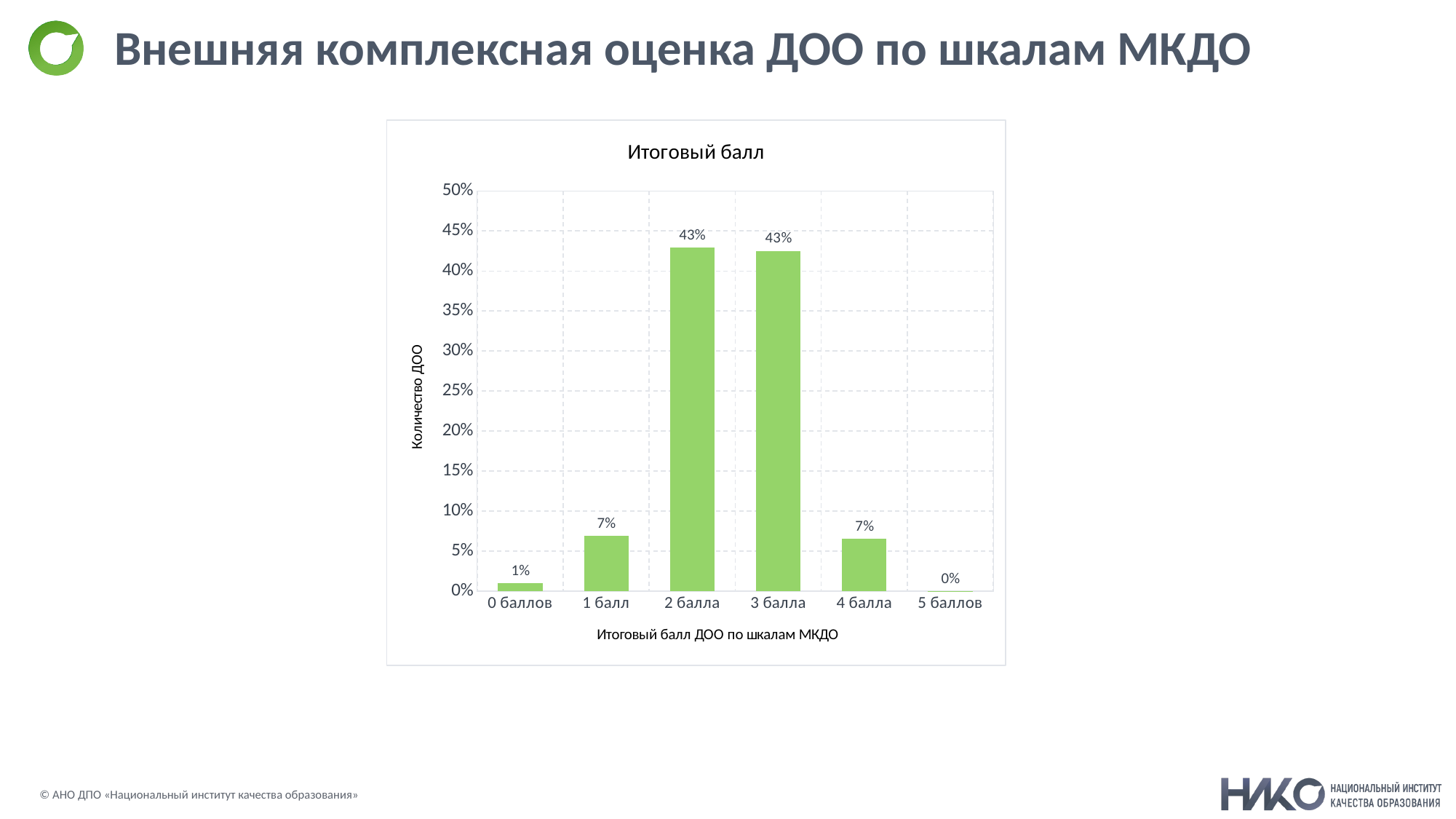

# Внешняя комплексная оценка ДОО по шкалам МКДО

### Chart: Итоговый балл

| Category |  |
|---|---|
| 0 баллов | 0.009968282736746714 |
| 1 балл | 0.06909832351608518 |
| 2 балла | 0.4293158133212506 |
| 3 балла | 0.4252378794743996 |
| 4 балла | 0.06524694154961486 |
| 5 баллов | 0.00045310376076121433 |